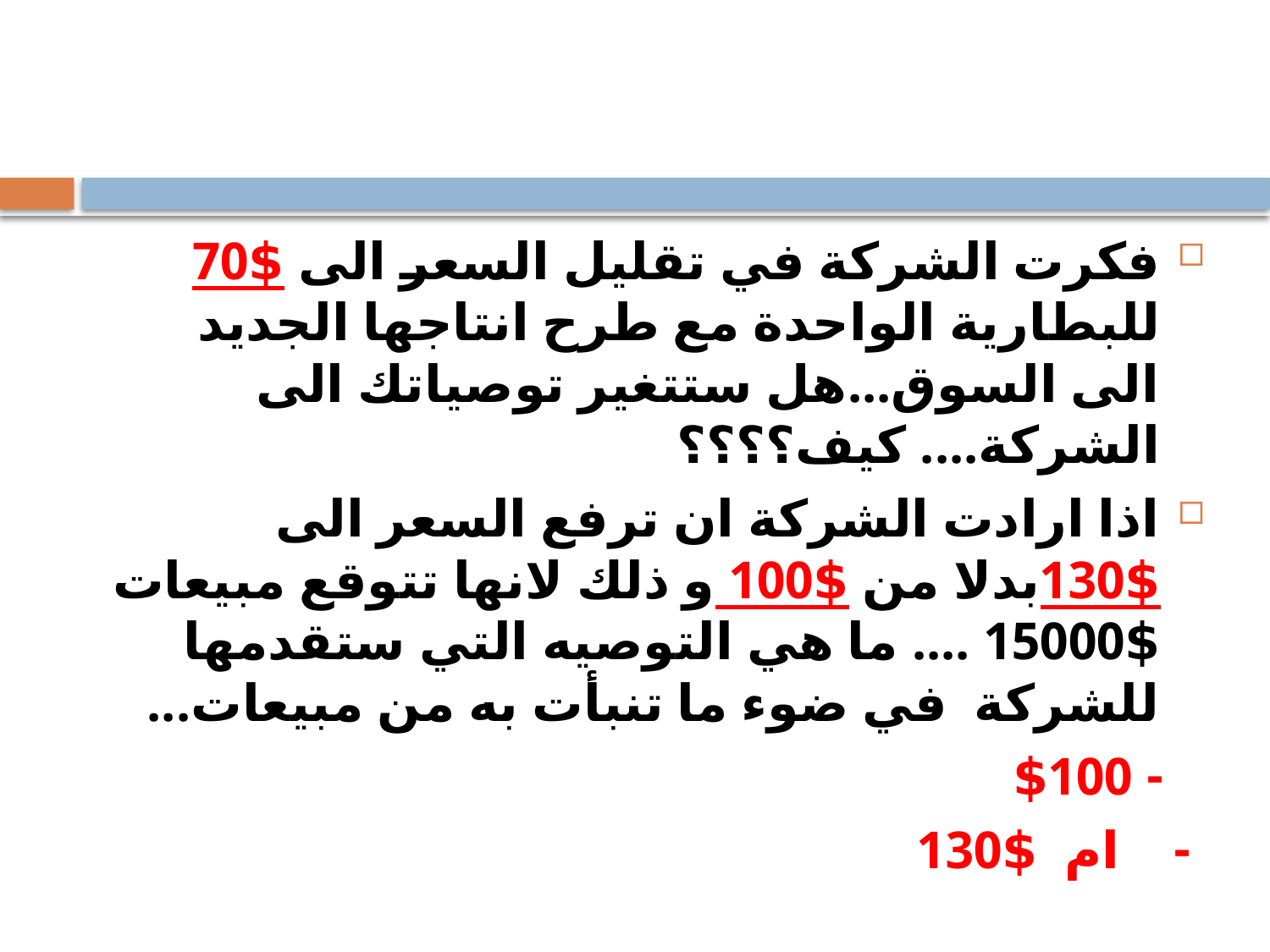

#
فكرت الشركة في تقليل السعر الى $70 للبطارية الواحدة مع طرح انتاجها الجديد الى السوق...هل ستتغير توصياتك الى الشركة.... كيف؟؟؟؟
اذا ارادت الشركة ان ترفع السعر الى $130بدلا من $100 و ذلك لانها تتوقع مبيعات $15000 .... ما هي التوصيه التي ستقدمها للشركة  في ضوء ما تنبأت به من مبيعات...
   - $100
 -    ام  $130